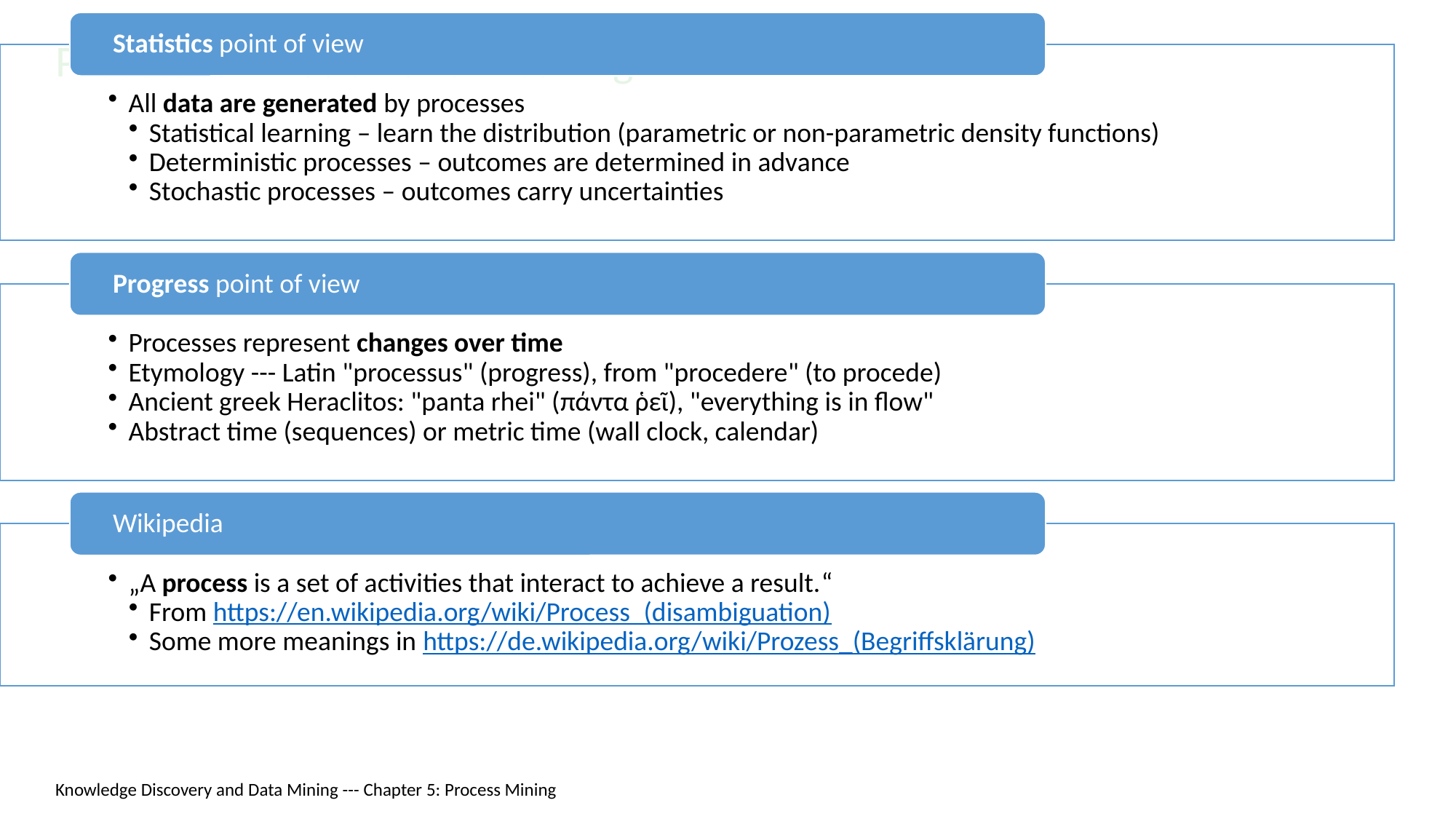

# Processes – notion and meaning
All data are generated by processes
Statistical learning – learn the distribution (parametric or non-parametric density functions)
Deterministic processes – outcomes are determined in advance
Stochastic processes – outcomes carry uncertainties
Statistics point of view
Processes represent changes over time
Etymology --- Latin "processus" (progress), from "procedere" (to procede)
Ancient greek Heraclitos: "panta rhei" (πάντα ῥεῖ), "everything is in flow"
Abstract time (sequences) or metric time (wall clock, calendar)
Progress point of view
„A process is a set of activities that interact to achieve a result.“
From https://en.wikipedia.org/wiki/Process_(disambiguation)
Some more meanings in https://de.wikipedia.org/wiki/Prozess_(Begriffsklärung)
Wikipedia
Knowledge Discovery and Data Mining --- Chapter 5: Process Mining
4